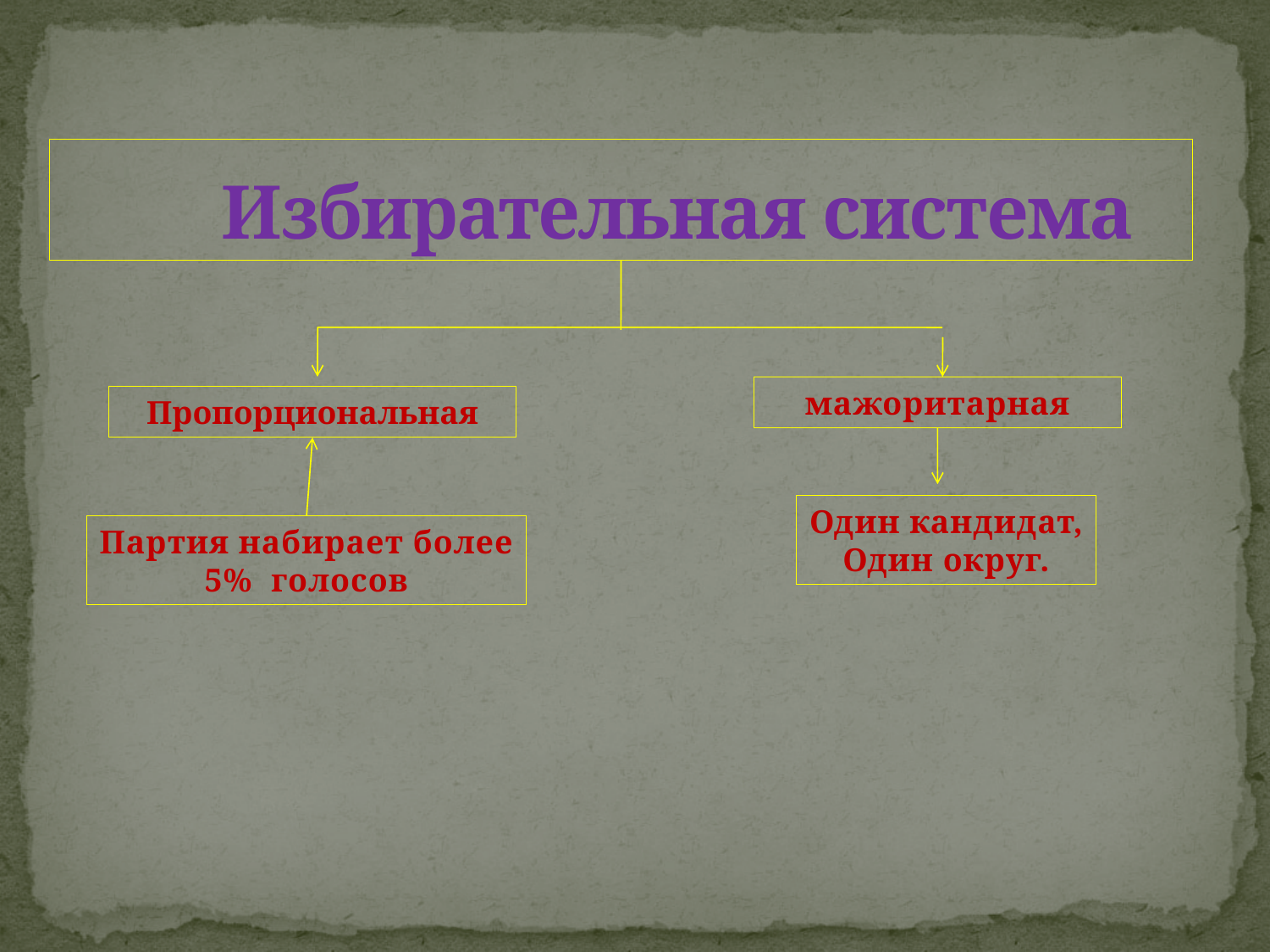

# Избирательная система
мажоритарная
Пропорциональная
Один кандидат,
Один округ.
Партия набирает более
5%  голосов